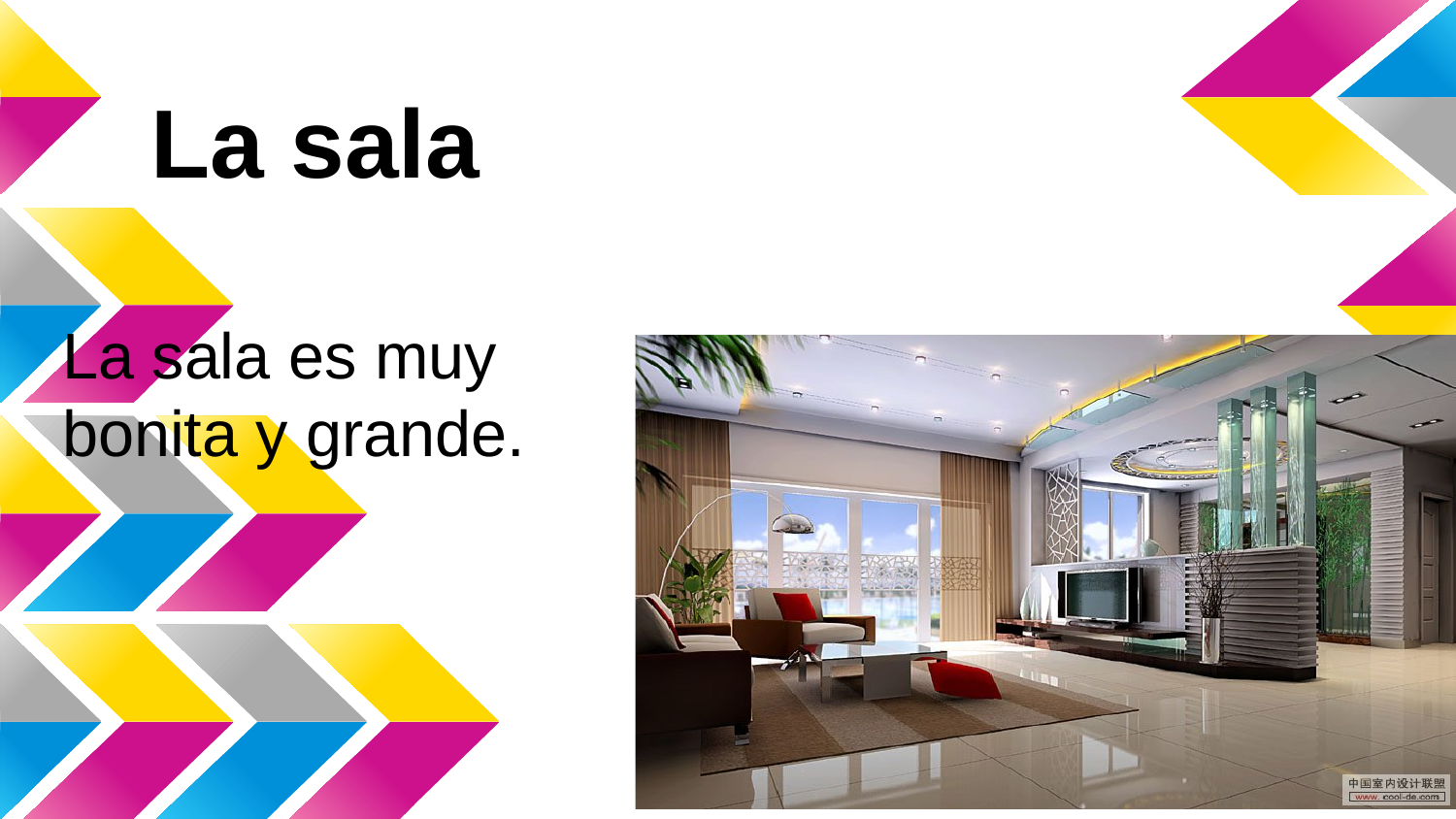

# jLa sala jh
La sala es muy bonita y grande.